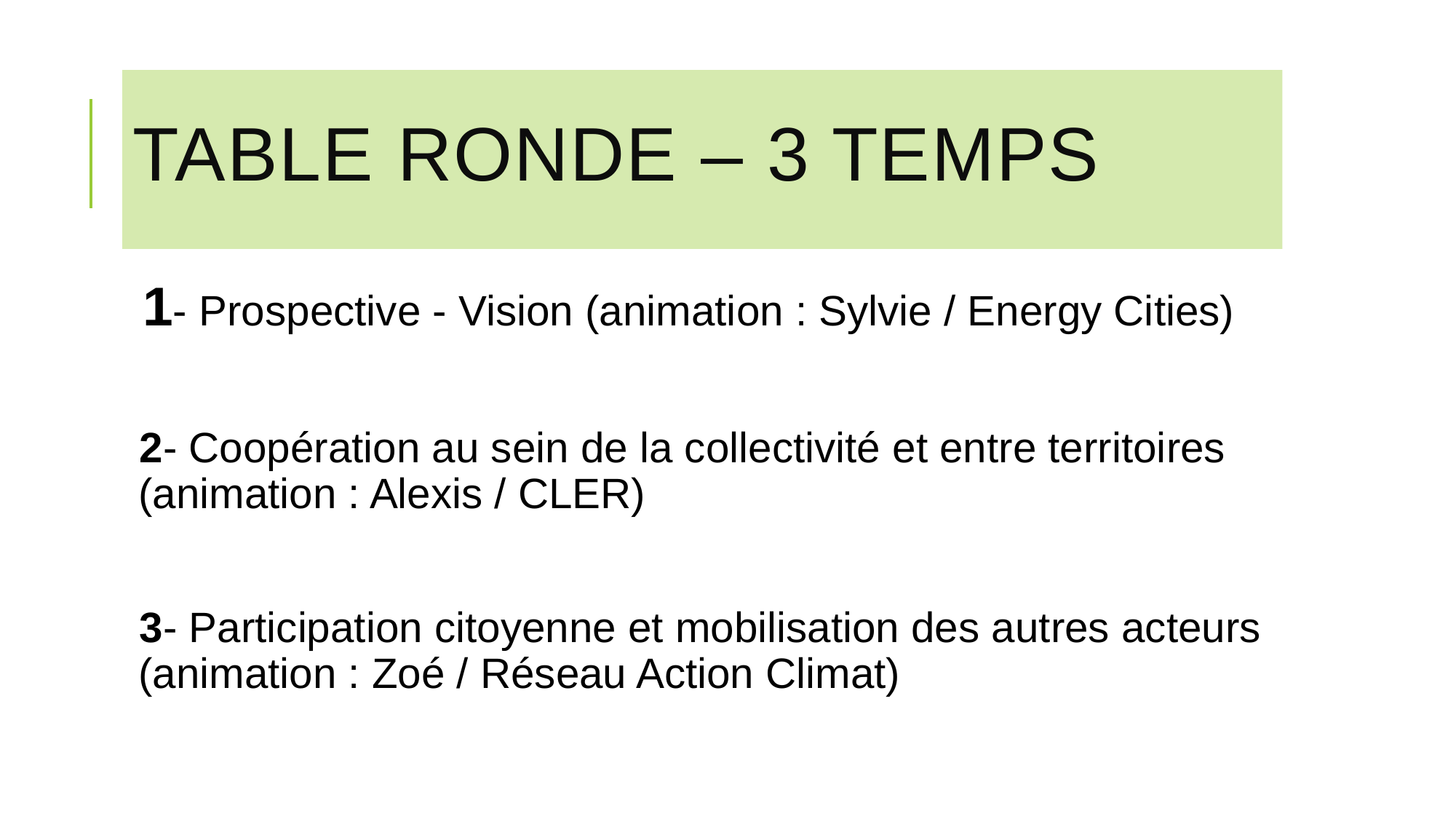

# TABLE RONDE – 3 TEMPS
1- Prospective - Vision (animation : Sylvie / Energy Cities)

2- Coopération au sein de la collectivité et entre territoires (animation : Alexis / CLER)

3- Participation citoyenne et mobilisation des autres acteurs (animation : Zoé / Réseau Action Climat)